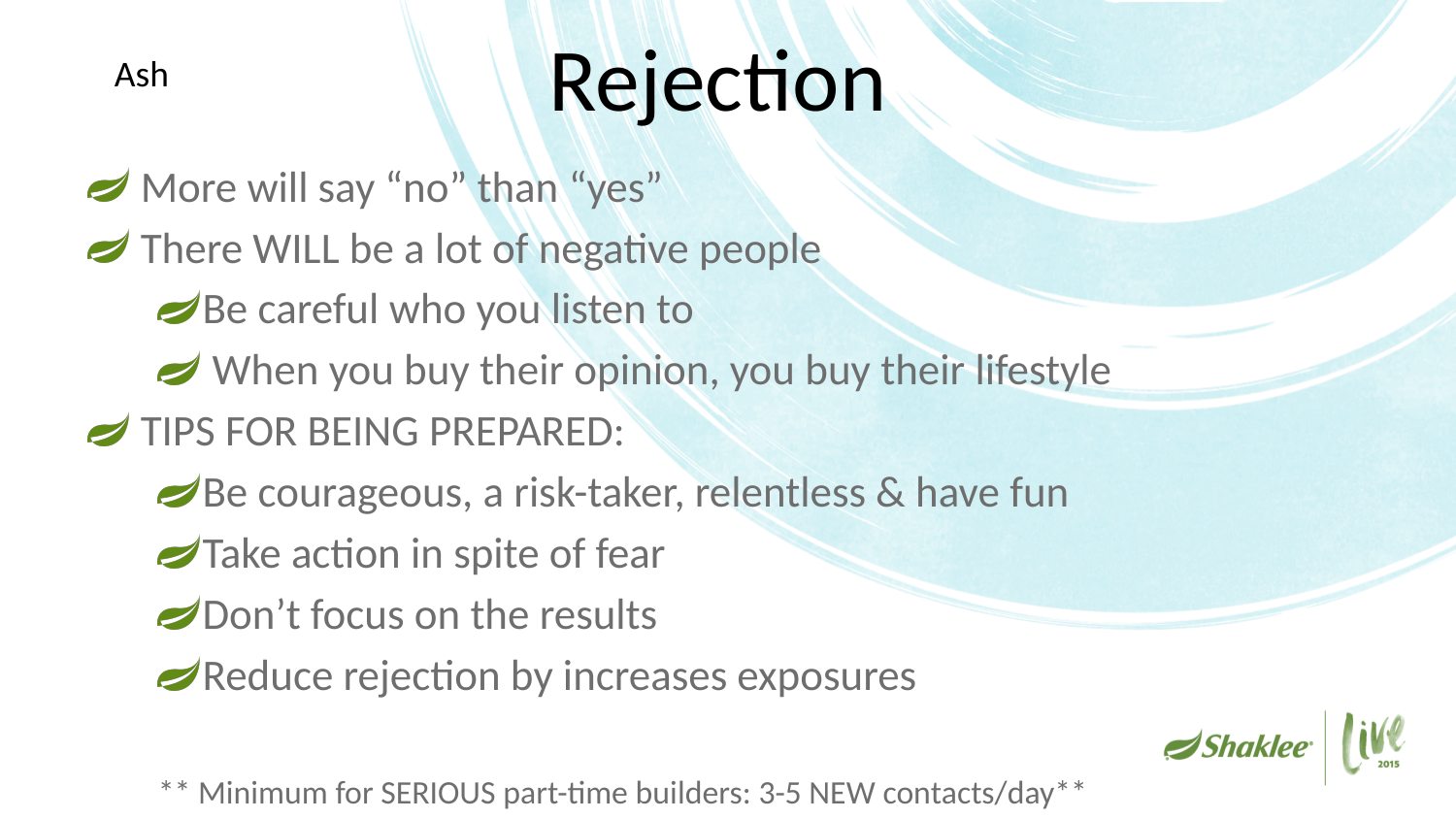

# Rejection
Ash
More will say “no” than “yes”
There WILL be a lot of negative people
Be careful who you listen to
 When you buy their opinion, you buy their lifestyle
TIPS FOR BEING PREPARED:
Be courageous, a risk-taker, relentless & have fun
Take action in spite of fear
Don’t focus on the results
Reduce rejection by increases exposures

** Minimum for SERIOUS part-time builders: 3-5 NEW contacts/day**